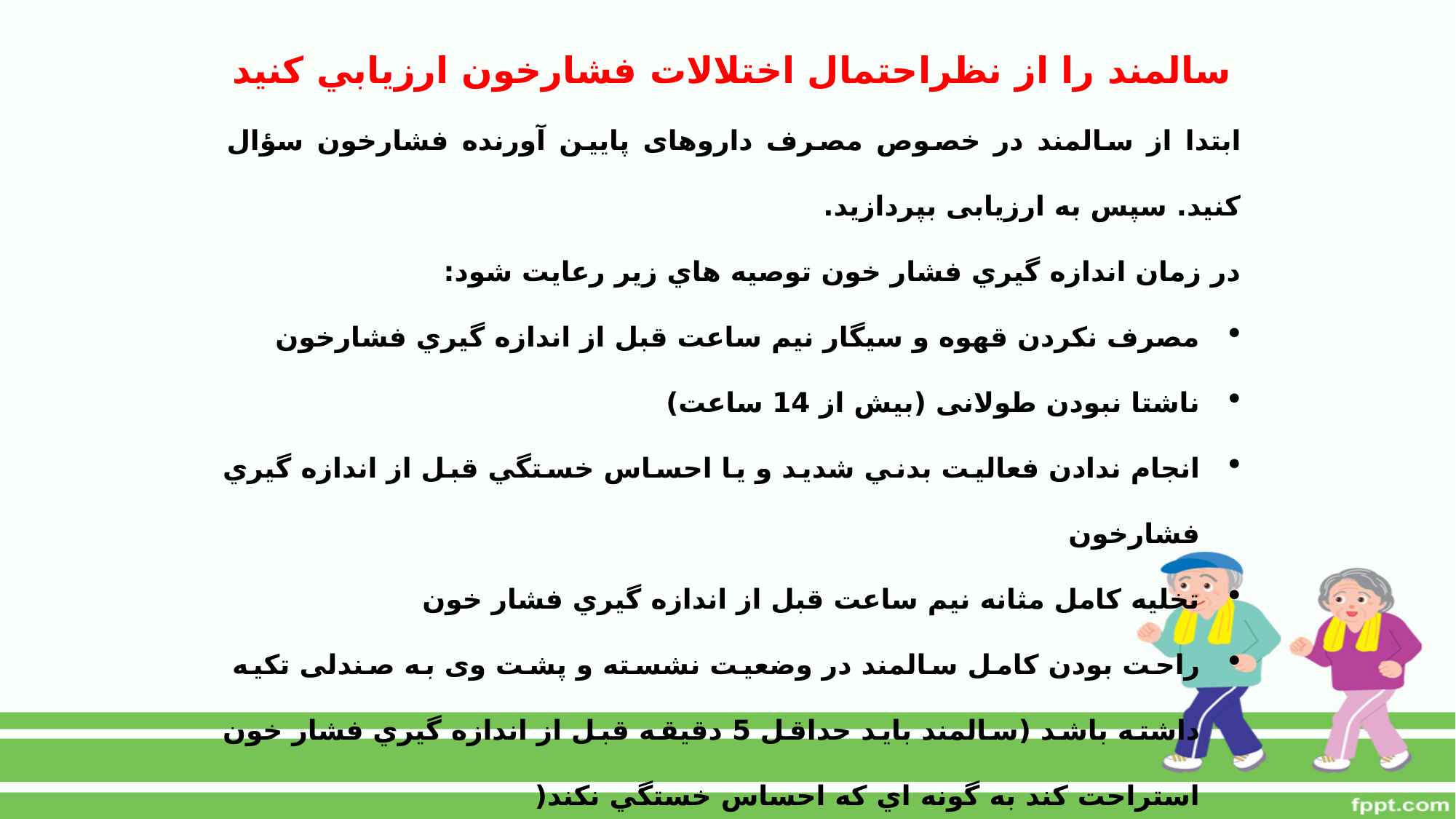

سالمند را از نظراحتمال اختلالات فشارخون ارزيابي كنيد
ابتدا از سالمند در خصوص مصرف داروهای پایین آورنده فشارخون سؤال کنید. سپس به ارزیابی بپردازید.
در زمان اندازه گيري فشار خون توصيه هاي زير رعايت شود:
مصرف نكردن قهوه و سيگار نيم ساعت قبل از اندازه گيري فشارخون
ناشتا نبودن طولانی (بیش از 14 ساعت)
انجام ندادن فعاليت بدني شديد و يا احساس خستگي قبل از اندازه گيري فشارخون
تخليه کامل مثانه نيم ساعت قبل از اندازه گيري فشار خون
راحت بودن کامل سالمند در وضعيت نشسته و پشت وی به صندلی تکیه  داشته باشد (سالمند بايد حداقل 5 دقيقه قبل از اندازه گيري فشار خون استراحت كند به گونه اي كه احساس خستگي نكند(